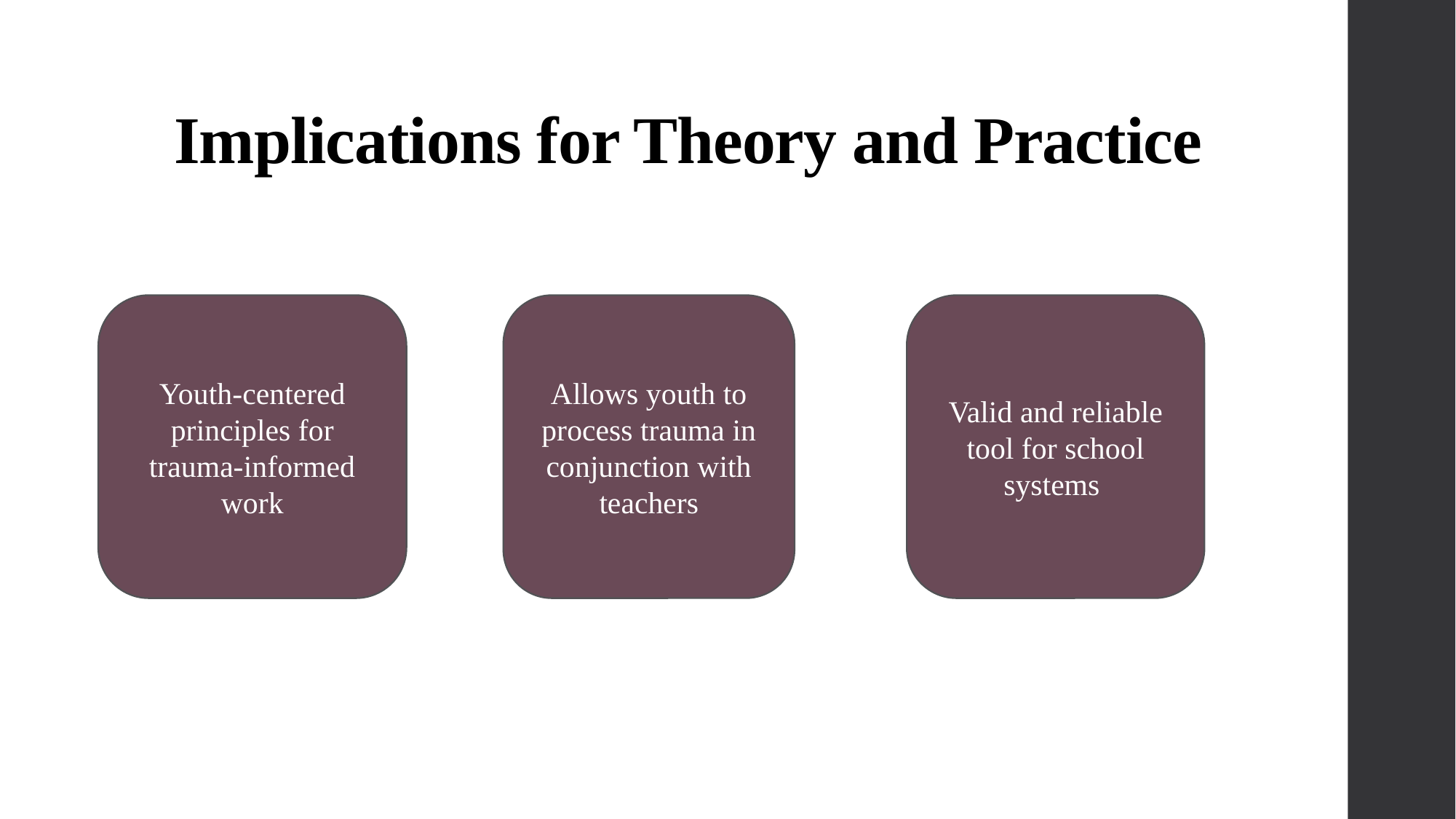

# Implications for Theory and Practice
Youth-centered principles for trauma-informed work
Allows youth to process trauma in conjunction with teachers
Valid and reliable tool for school systems